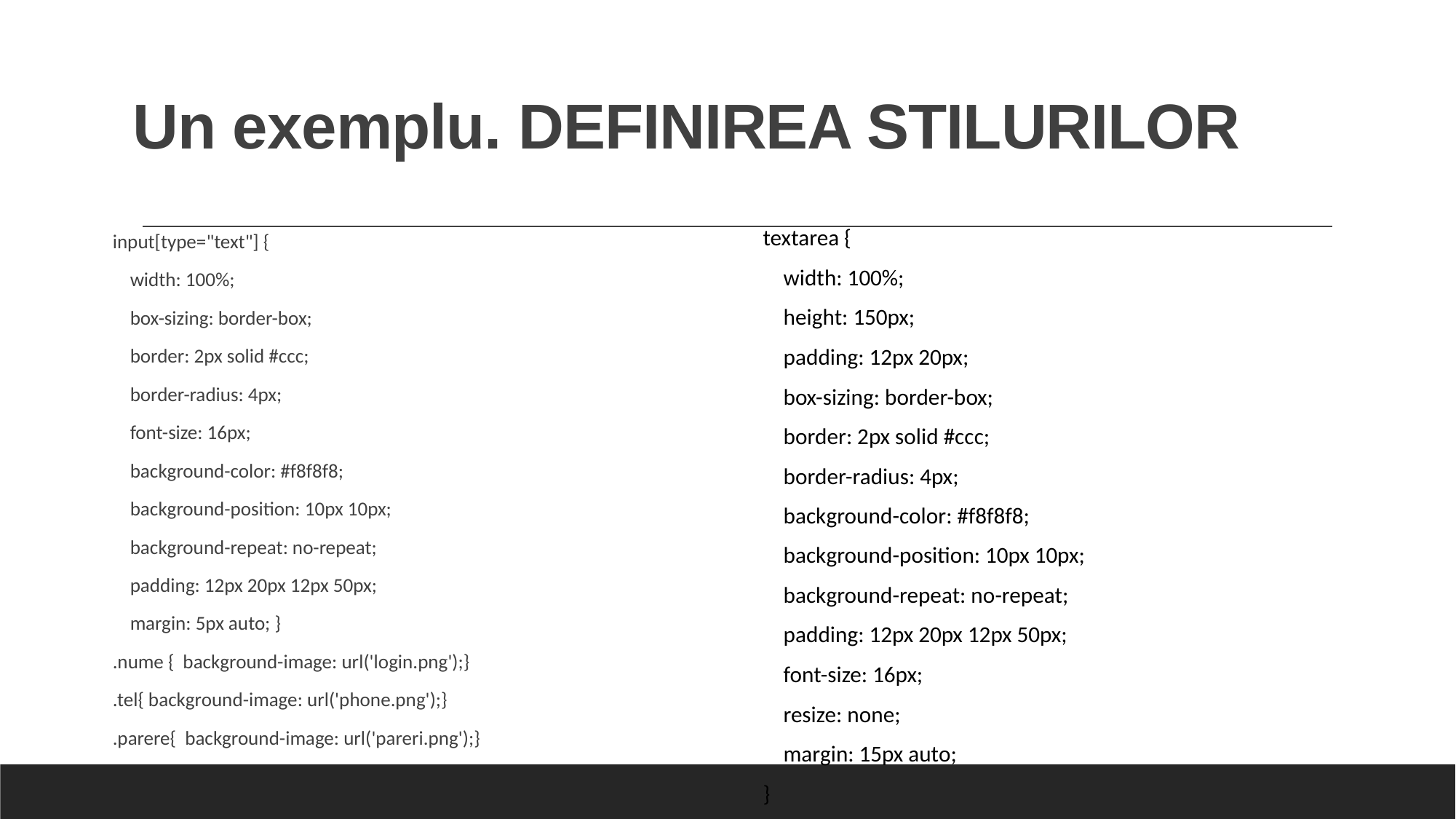

# Un exemplu. DEFINIREA STILURILOR
input[type="text"] {
    width: 100%;
    box-sizing: border-box;
    border: 2px solid #ccc;
    border-radius: 4px;
    font-size: 16px;
    background-color: #f8f8f8;
    background-position: 10px 10px;
    background-repeat: no-repeat;
    padding: 12px 20px 12px 50px;
    margin: 5px auto; }
.nume {  background-image: url('login.png');}
.tel{ background-image: url('phone.png');}
.parere{  background-image: url('pareri.png');}
textarea {
    width: 100%;
    height: 150px;
    padding: 12px 20px;
    box-sizing: border-box;
    border: 2px solid #ccc;
    border-radius: 4px;
    background-color: #f8f8f8;
    background-position: 10px 10px;
    background-repeat: no-repeat;
    padding: 12px 20px 12px 50px;
    font-size: 16px;
    resize: none;
    margin: 15px auto;
}